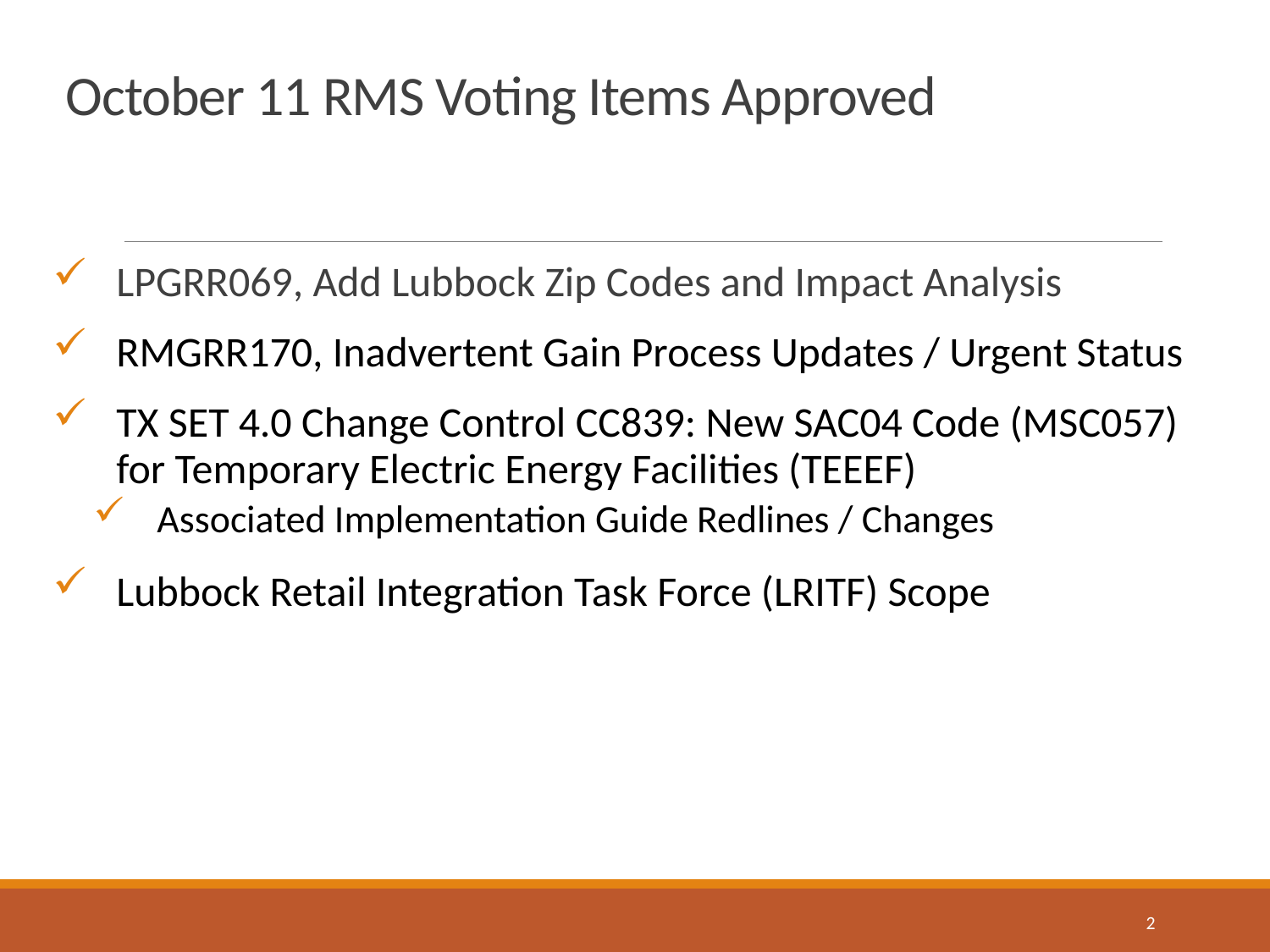

# October 11 RMS Voting Items Approved
LPGRR069, Add Lubbock Zip Codes and Impact Analysis
RMGRR170, Inadvertent Gain Process Updates / Urgent Status
TX SET 4.0 Change Control CC839: New SAC04 Code (MSC057) for Temporary Electric Energy Facilities (TEEEF)
Associated Implementation Guide Redlines / Changes
Lubbock Retail Integration Task Force (LRITF) Scope

2